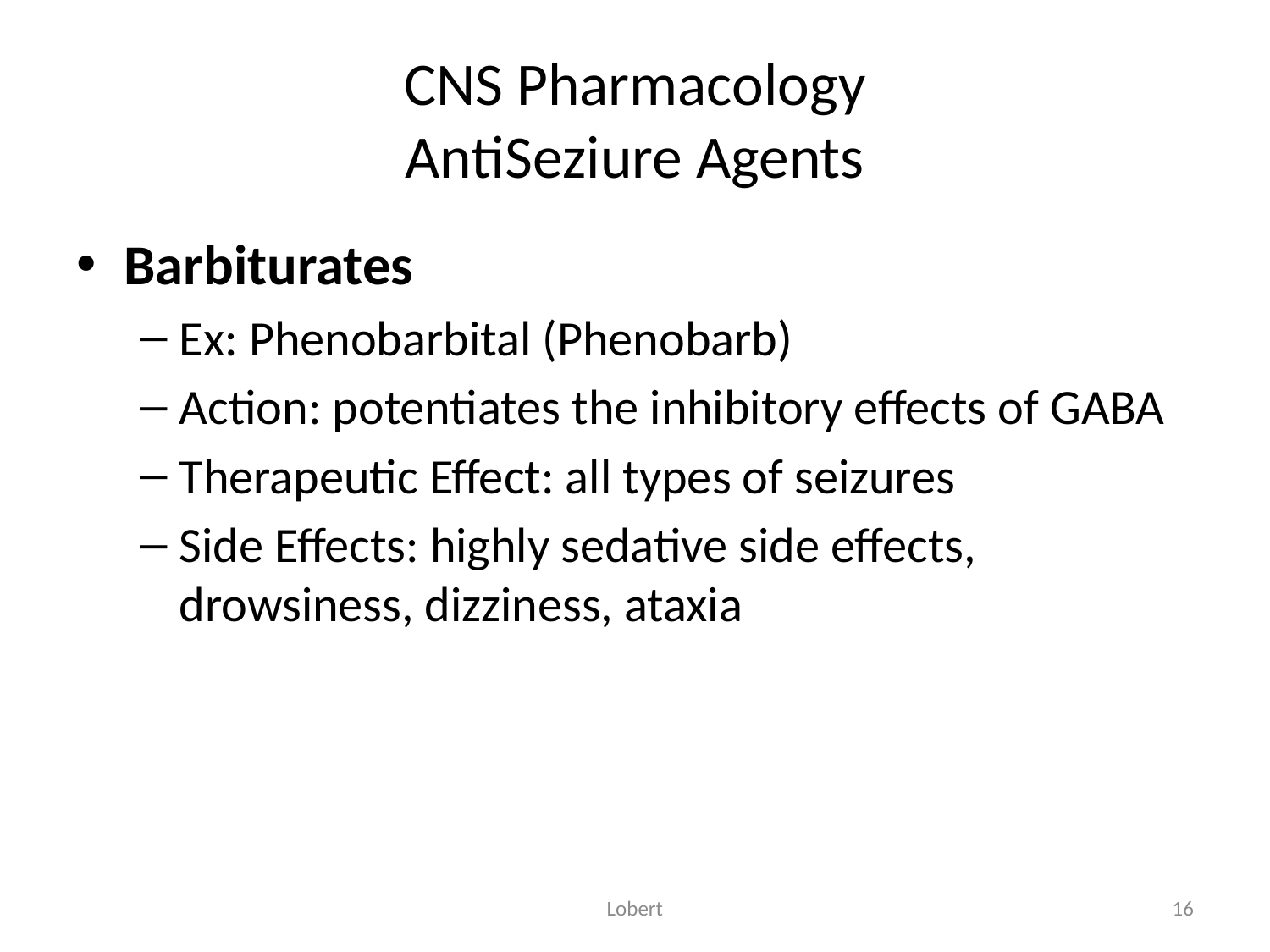

# CNS Pharmacology AntiSeziure Agents
Barbiturates
Ex: Phenobarbital (Phenobarb)
Action: potentiates the inhibitory effects of GABA
Therapeutic Effect: all types of seizures
Side Effects: highly sedative side effects, drowsiness, dizziness, ataxia
Lobert
16